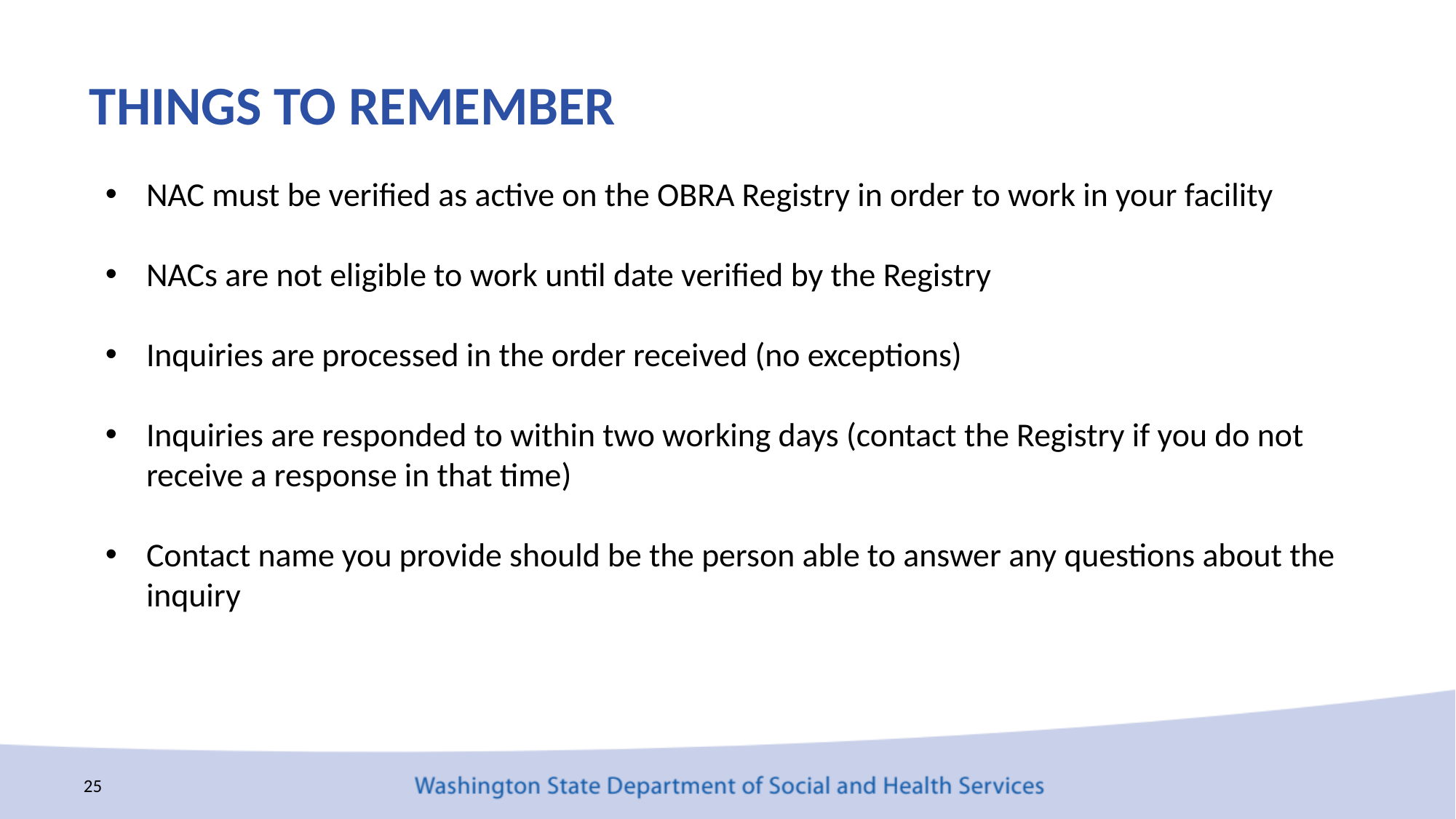

# THINGS TO REMEMBER
NAC must be verified as active on the OBRA Registry in order to work in your facility
NACs are not eligible to work until date verified by the Registry
Inquiries are processed in the order received (no exceptions)
Inquiries are responded to within two working days (contact the Registry if you do not receive a response in that time)
Contact name you provide should be the person able to answer any questions about the inquiry

25